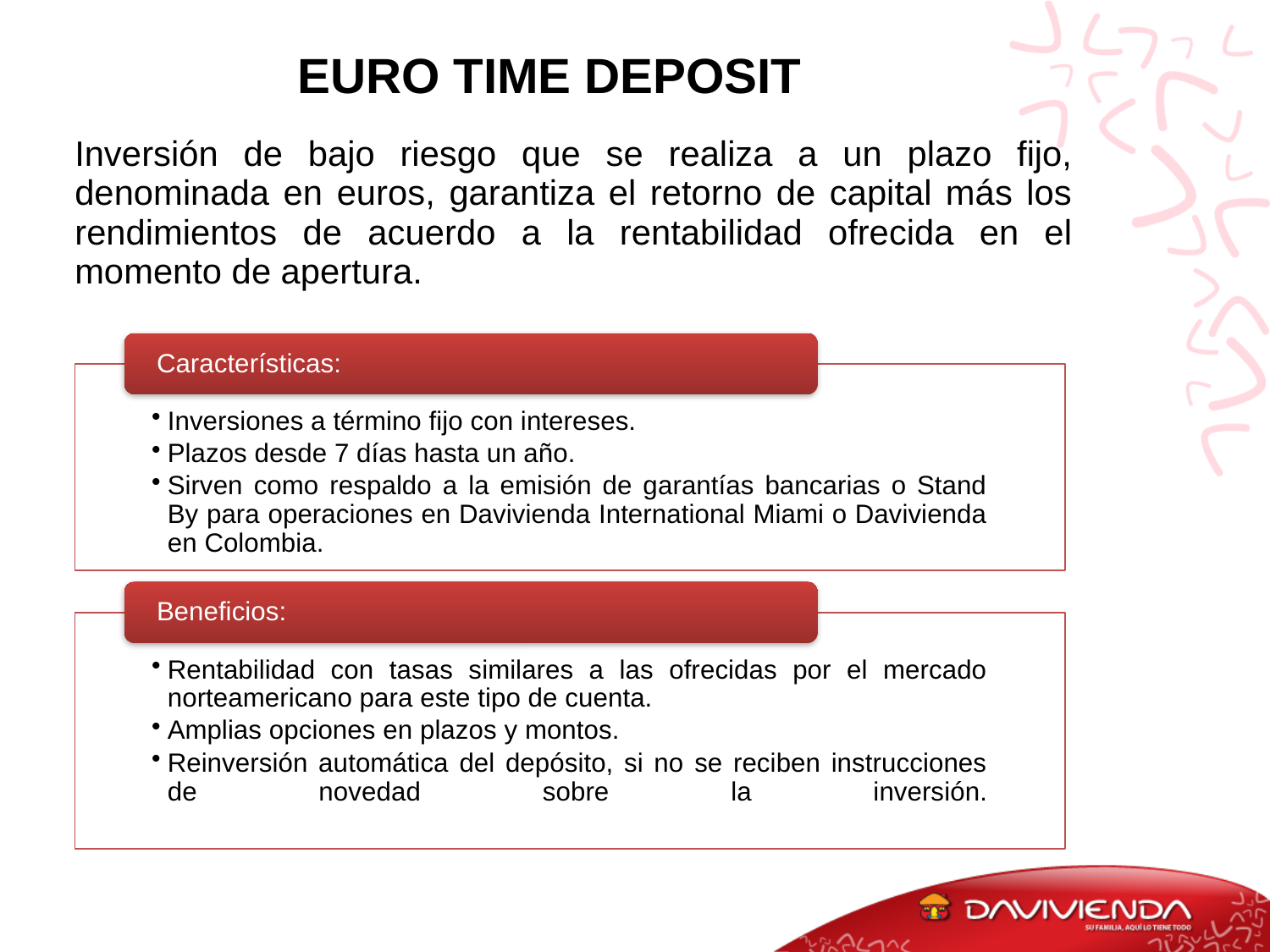

# EURO TIME DEPOSIT
Inversión de bajo riesgo que se realiza a un plazo fijo, denominada en euros, garantiza el retorno de capital más los rendimientos de acuerdo a la rentabilidad ofrecida en el momento de apertura.

Inversiones a término fijo con intereses.
Plazos desde 7 días hasta un año.
Sirven como respaldo a la emisión de garantías bancarias o Stand By para operaciones en Davivienda International Miami o Davivienda en Colombia.
Características:
Rentabilidad con tasas similares a las ofrecidas por el mercado norteamericano para este tipo de cuenta.
Amplias opciones en plazos y montos.
Reinversión automática del depósito, si no se reciben instrucciones de novedad sobre la inversión.
Beneficios: